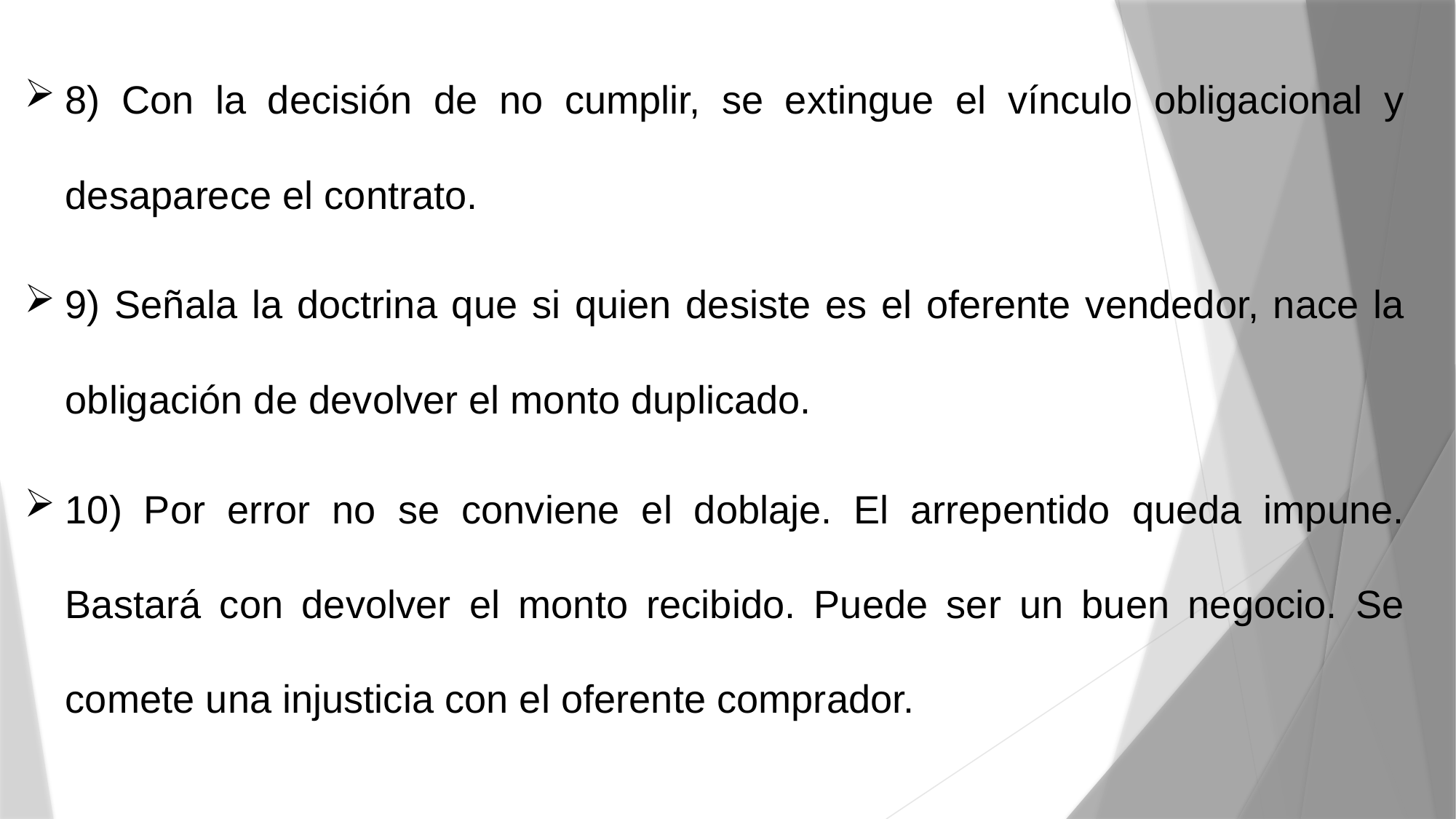

8) Con la decisión de no cumplir, se extingue el vínculo obligacional y desaparece el contrato.
9) Señala la doctrina que si quien desiste es el oferente vendedor, nace la obligación de devolver el monto duplicado.
10) Por error no se conviene el doblaje. El arrepentido queda impune. Bastará con devolver el monto recibido. Puede ser un buen negocio. Se comete una injusticia con el oferente comprador.